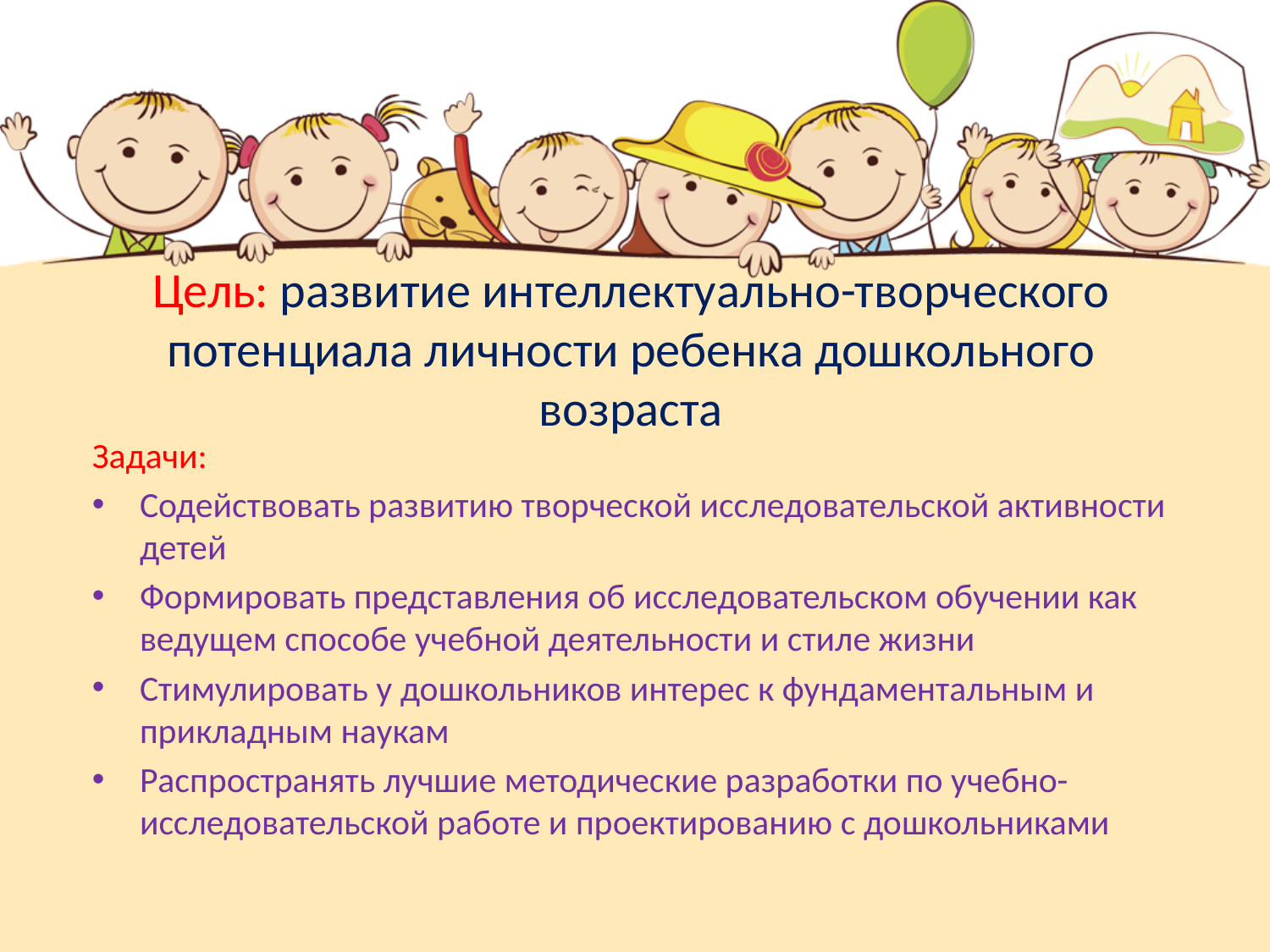

# Цель: развитие интеллектуально-творческого потенциала личности ребенка дошкольного возраста
Задачи:
Содействовать развитию творческой исследовательской активности детей
Формировать представления об исследовательском обучении как ведущем способе учебной деятельности и стиле жизни
Стимулировать у дошкольников интерес к фундаментальным и прикладным наукам
Распространять лучшие методические разработки по учебно-исследовательской работе и проектированию с дошкольниками